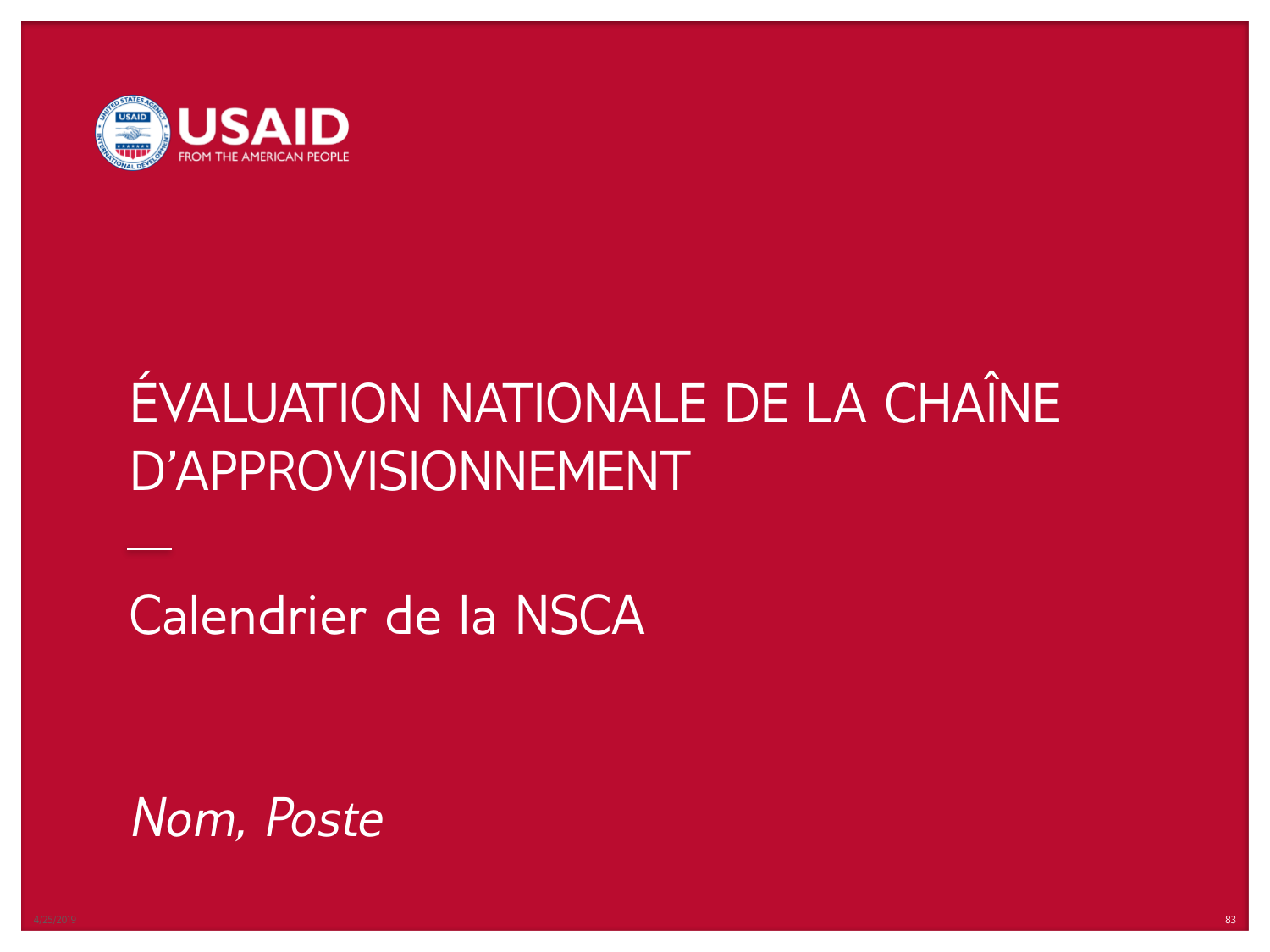

4/25/2019
# Calendrier de la NSCA Nom, Poste
83